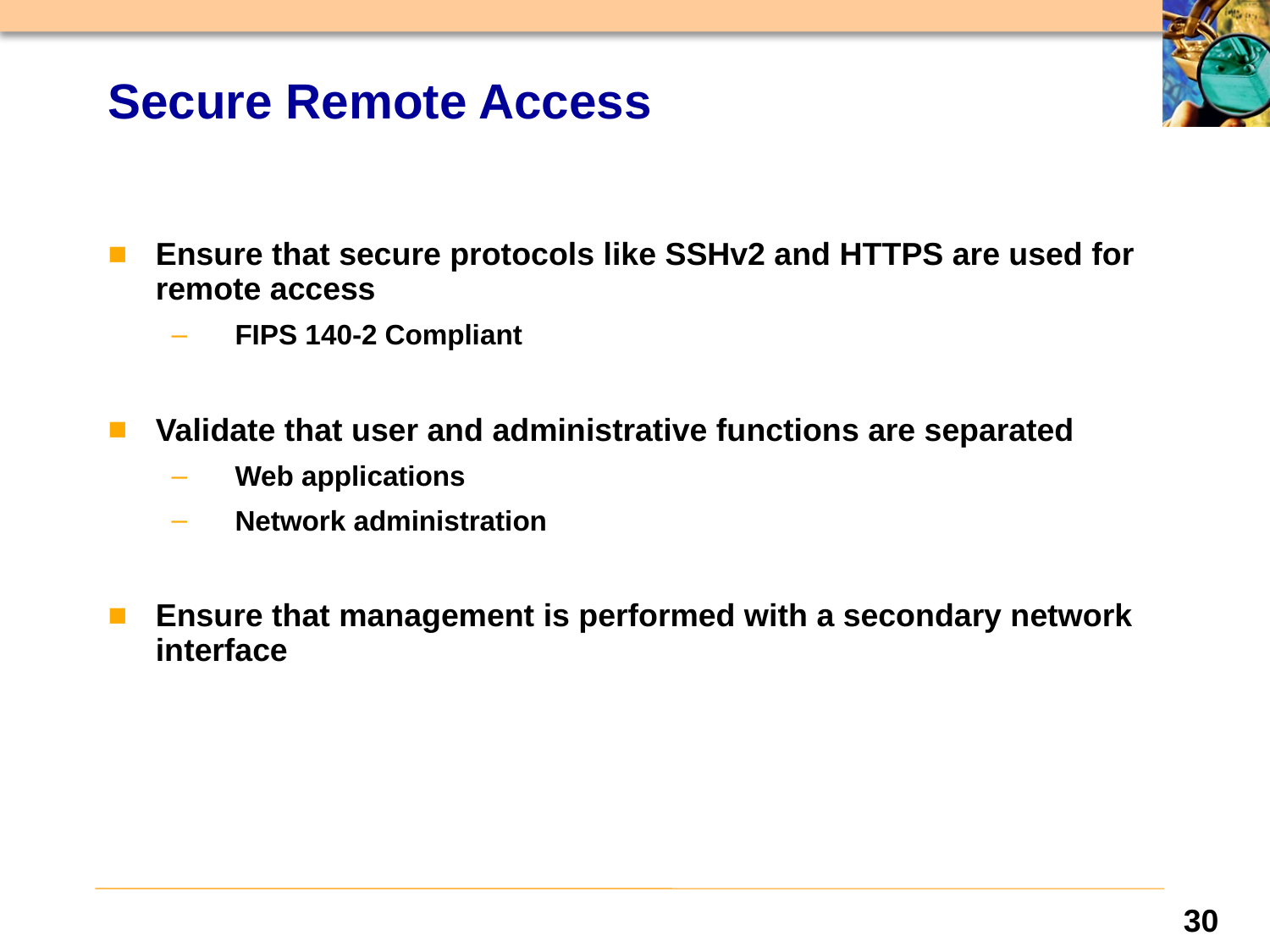

# Secure Remote Access

Ensure that secure protocols like SSHv2 and HTTPS are used for remote access
FIPS 140-2 Compliant

Validate that user and administrative functions are separated
Web applications
Network administration

Ensure that management is performed with a secondary network interface